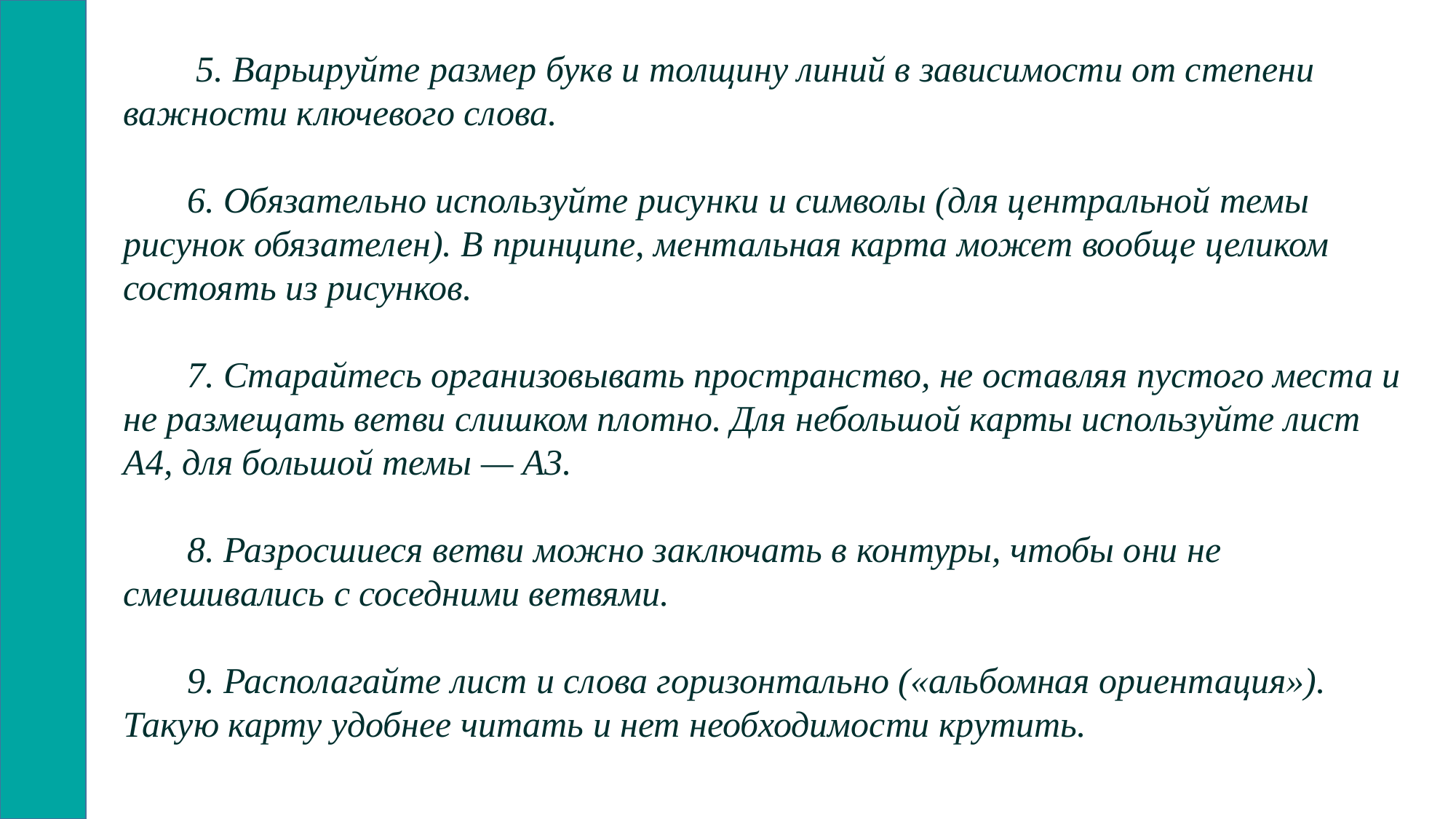

5. Варьируйте размер букв и толщину линий в зависимости от степени важности ключевого слова.

       6. Обязательно используйте рисунки и символы (для центральной темы рисунок обязателен). В принципе, ментальная карта может вообще целиком состоять из рисунков.

       7. Старайтесь организовывать пространство, не оставляя пустого места и не размещать ветви слишком плотно. Для небольшой карты используйте лист А4, для большой темы — А3.

       8. Разросшиеся ветви можно заключать в контуры, чтобы они не смешивались с соседними ветвями.

       9. Располагайте лист и слова горизонтально («альбомная ориентация»). Такую карту удобнее читать и нет необходимости крутить.